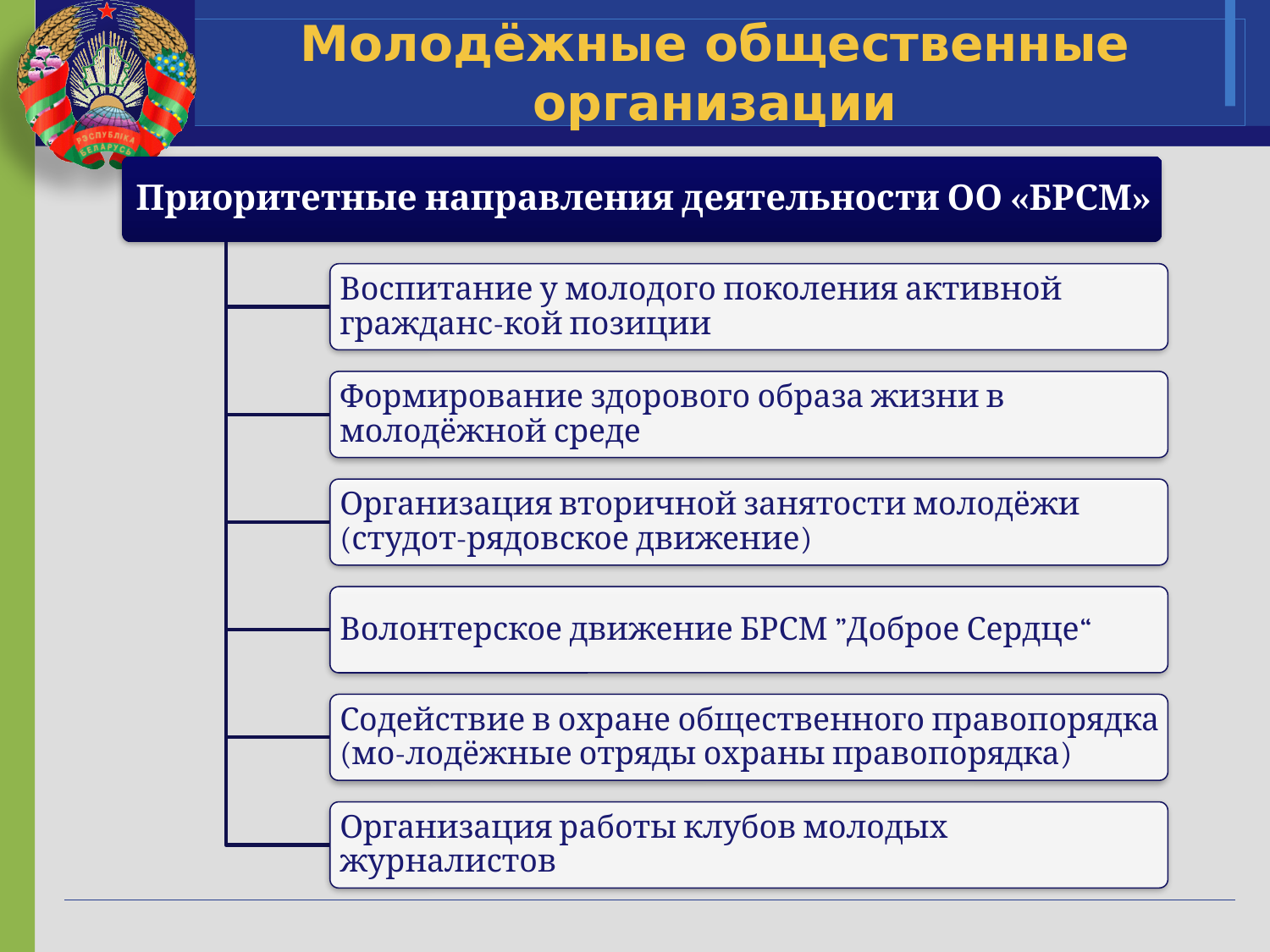

# Молодёжные общественные организации
Приоритетные направления деятельности ОО «БРСМ»
Воспитание у молодого поколения активной гражданс-кой позиции
Формирование здорового образа жизни в молодёжной среде
Организация вторичной занятости молодёжи (студот-рядовское движение)
Волонтерское движение БРСМ ”Доброе Сердце“
Содействие в охране общественного правопорядка (мо-лодёжные отряды охраны правопорядка)
Организация работы клубов молодых журналистов